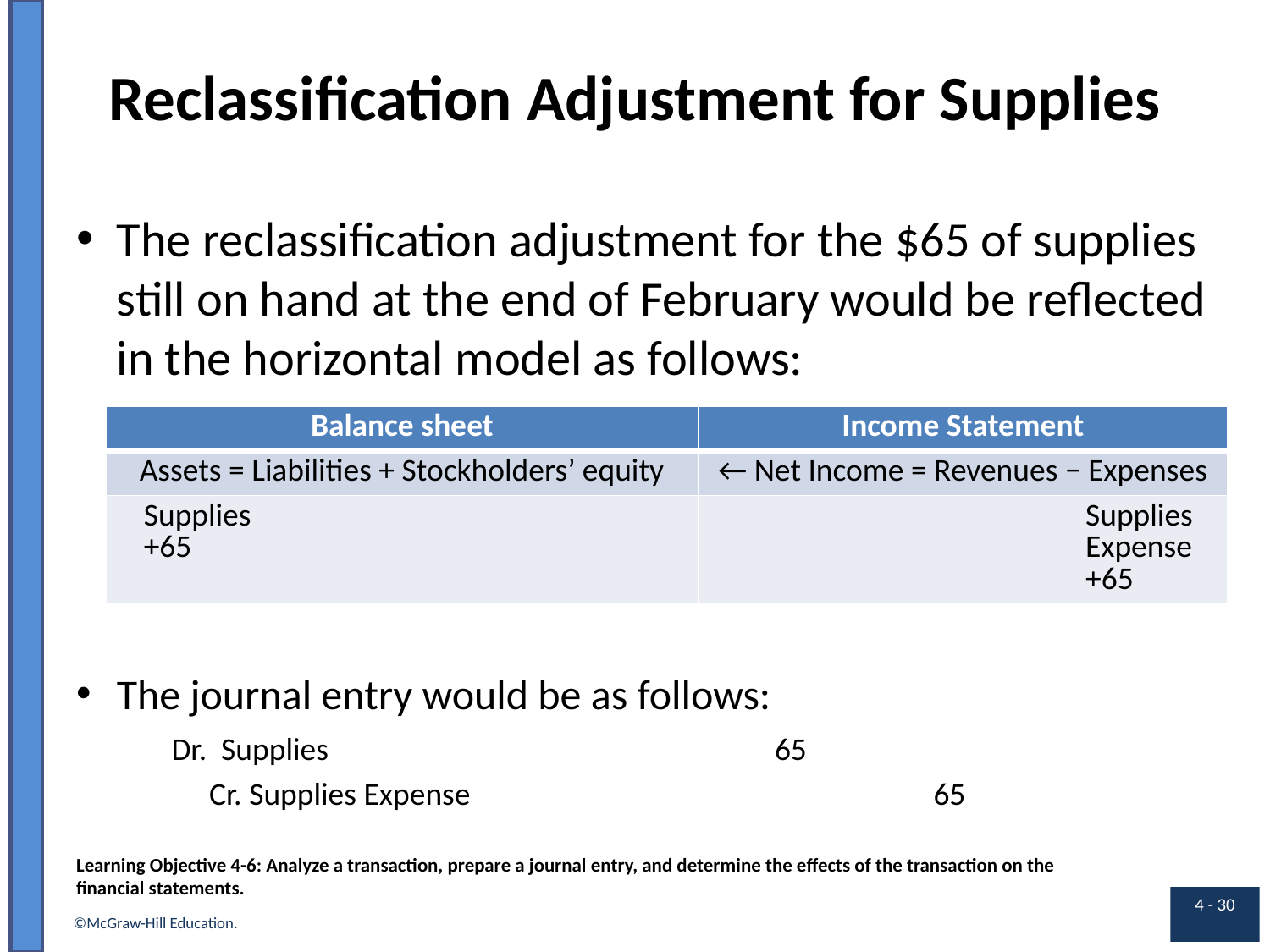

# Reclassification Adjustment for Supplies
The reclassification adjustment for the $65 of supplies still on hand at the end of February would be reflected in the horizontal model as follows:
| Balance sheet | Income Statement |
| --- | --- |
| Assets = Liabilities + Stockholders’ equity | ← Net Income = Revenues − Expenses |
| Supplies +65 | Supplies Expense +65 |
The journal entry would be as follows:
| Dr. Supplies | 65 | Blank |
| --- | --- | --- |
| Cr. Supplies Expense | Blank | 65 |
Learning Objective 4-6: Analyze a transaction, prepare a journal entry, and determine the effects of the transaction on the financial statements.